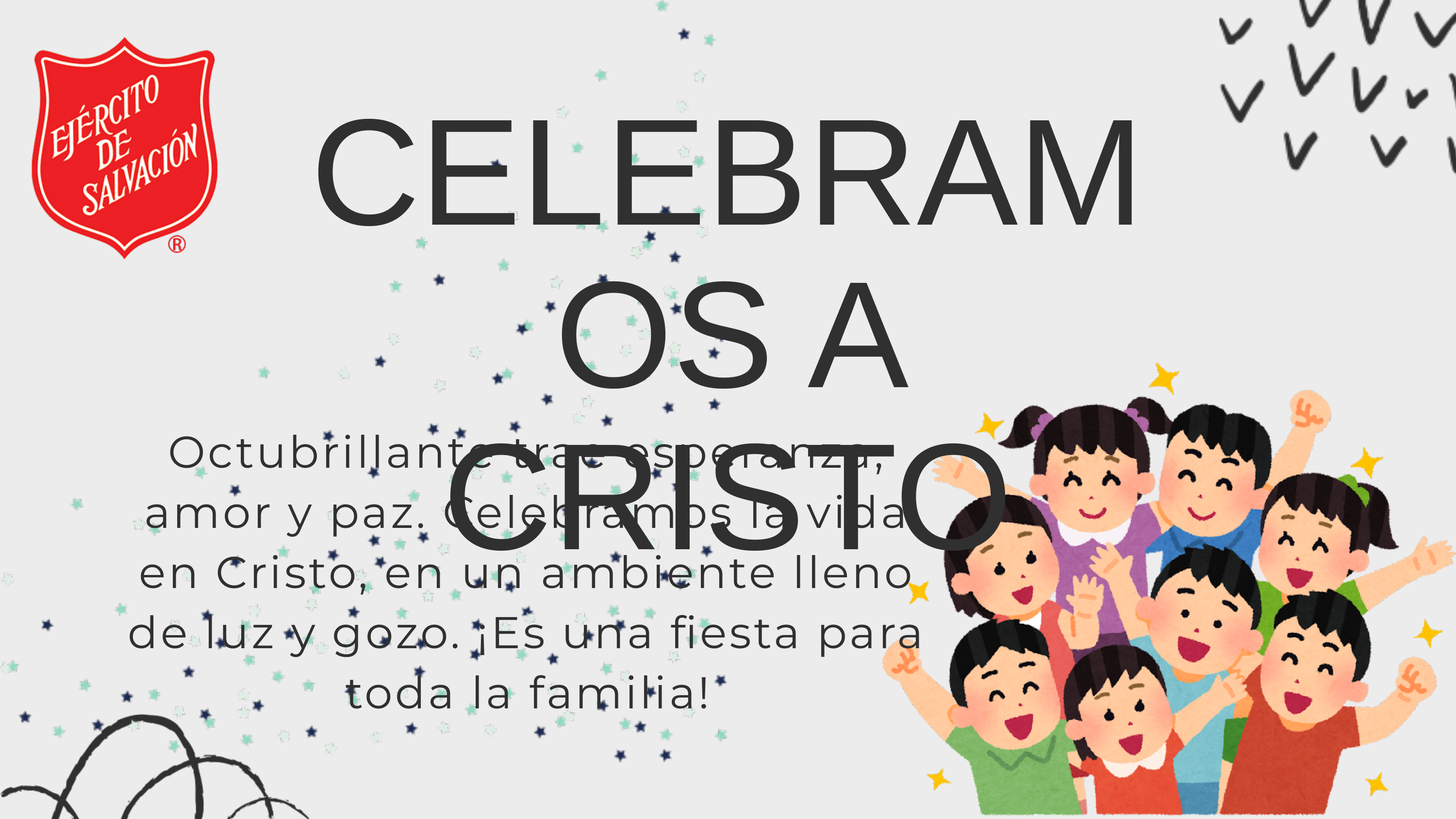

CELEBRAMOS A CRISTO

Octubrillante trae esperanza, amor y paz. Celebramos la vida en Cristo, en un ambiente lleno de luz y gozo. ¡Es una fiesta para toda la familia!